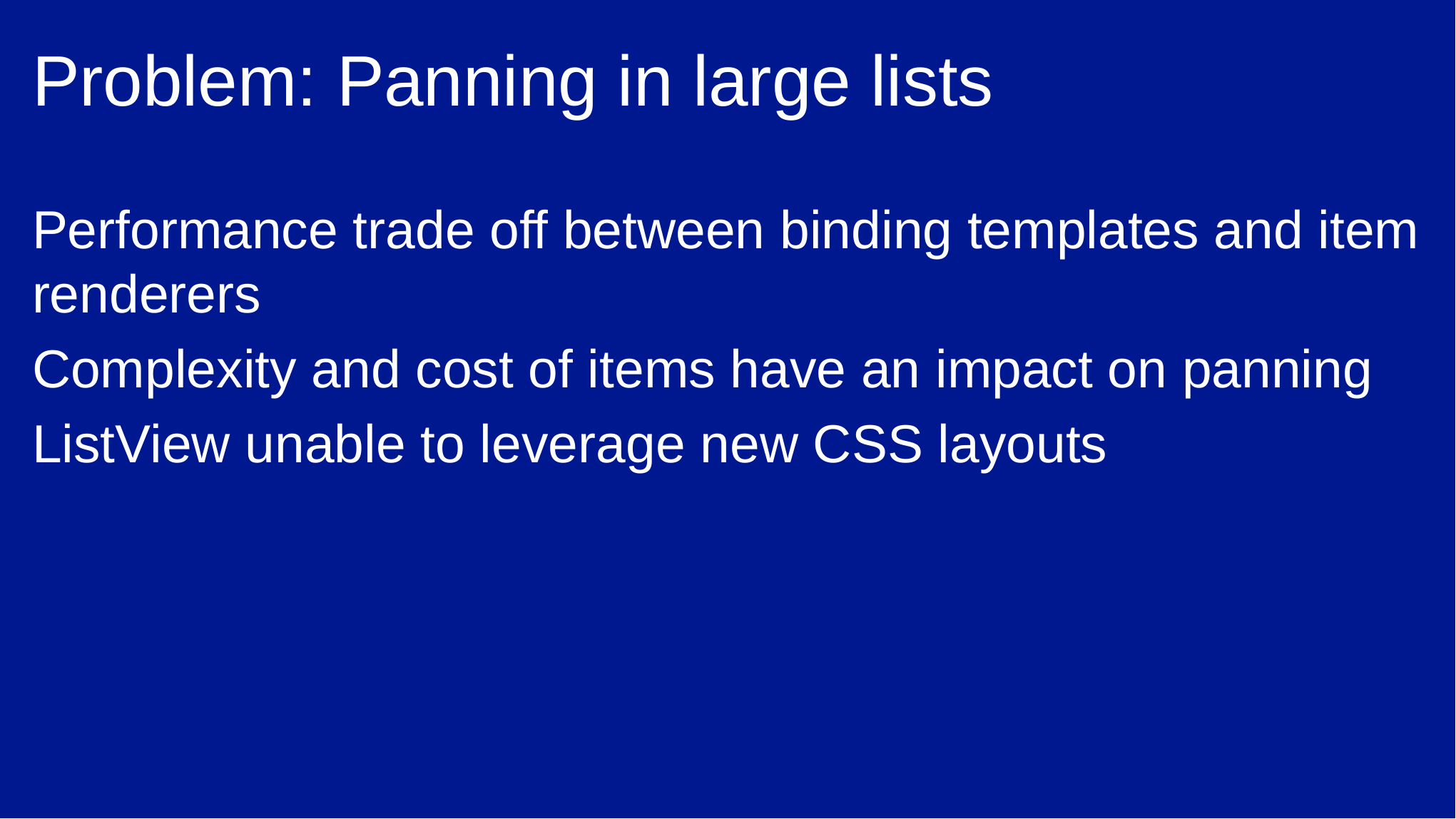

# Problem: Panning in large lists
Performance trade off between binding templates and item renderers
Complexity and cost of items have an impact on panning
ListView unable to leverage new CSS layouts